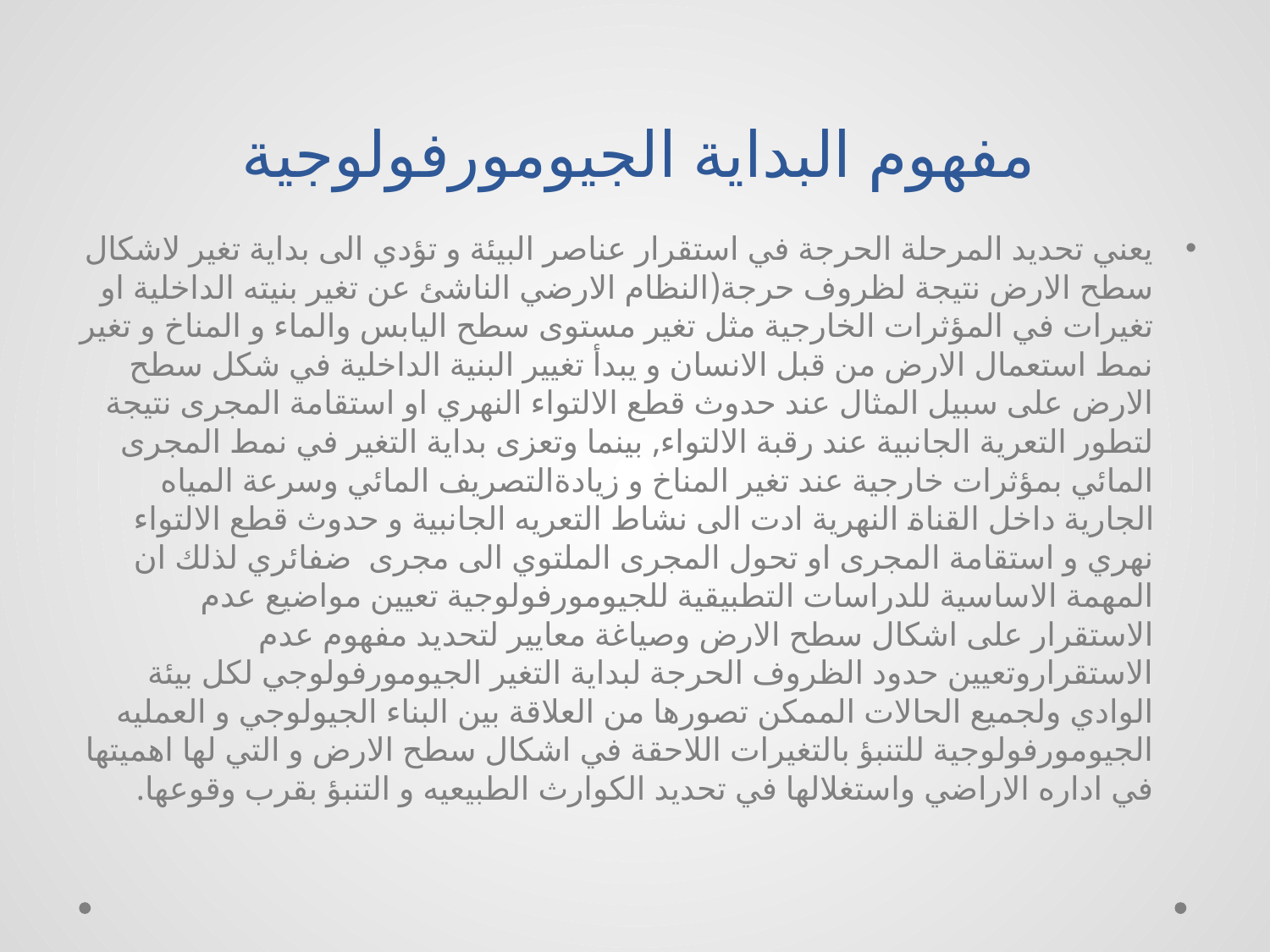

# مفهوم البداية الجيومورفولوجية
يعني تحديد المرحلة الحرجة في استقرار عناصر البيئة و تؤدي الى بداية تغير لاشكال سطح الارض نتيجة لظروف حرجة(النظام الارضي الناشئ عن تغير بنيته الداخلية او تغيرات في المؤثرات الخارجية مثل تغير مستوى سطح اليابس والماء و المناخ و تغير نمط استعمال الارض من قبل الانسان و يبدأ تغيير البنية الداخلية في شكل سطح الارض على سبيل المثال عند حدوث قطع الالتواء النهري او استقامة المجرى نتيجة لتطور التعرية الجانبية عند رقبة الالتواء, بينما وتعزى بداية التغير في نمط المجرى المائي بمؤثرات خارجية عند تغير المناخ و زيادةالتصريف المائي وسرعة المياه الجارية داخل القناة النهرية ادت الى نشاط التعريه الجانبية و حدوث قطع الالتواء نهري و استقامة المجرى او تحول المجرى الملتوي الى مجرى  ضفائري لذلك ان المهمة الاساسية للدراسات التطبيقية للجيومورفولوجية تعيين مواضيع عدم الاستقرار على اشكال سطح الارض وصياغة معايير لتحديد مفهوم عدم الاستقراروتعيين حدود الظروف الحرجة لبداية التغير الجيومورفولوجي لكل بيئة الوادي ولجميع الحالات الممكن تصورها من العلاقة بين البناء الجيولوجي و العمليه الجيومورفولوجية للتنبؤ بالتغيرات اللاحقة في اشكال سطح الارض و التي لها اهميتها في اداره الاراضي واستغلالها في تحديد الكوارث الطبيعيه و التنبؤ بقرب وقوعها.